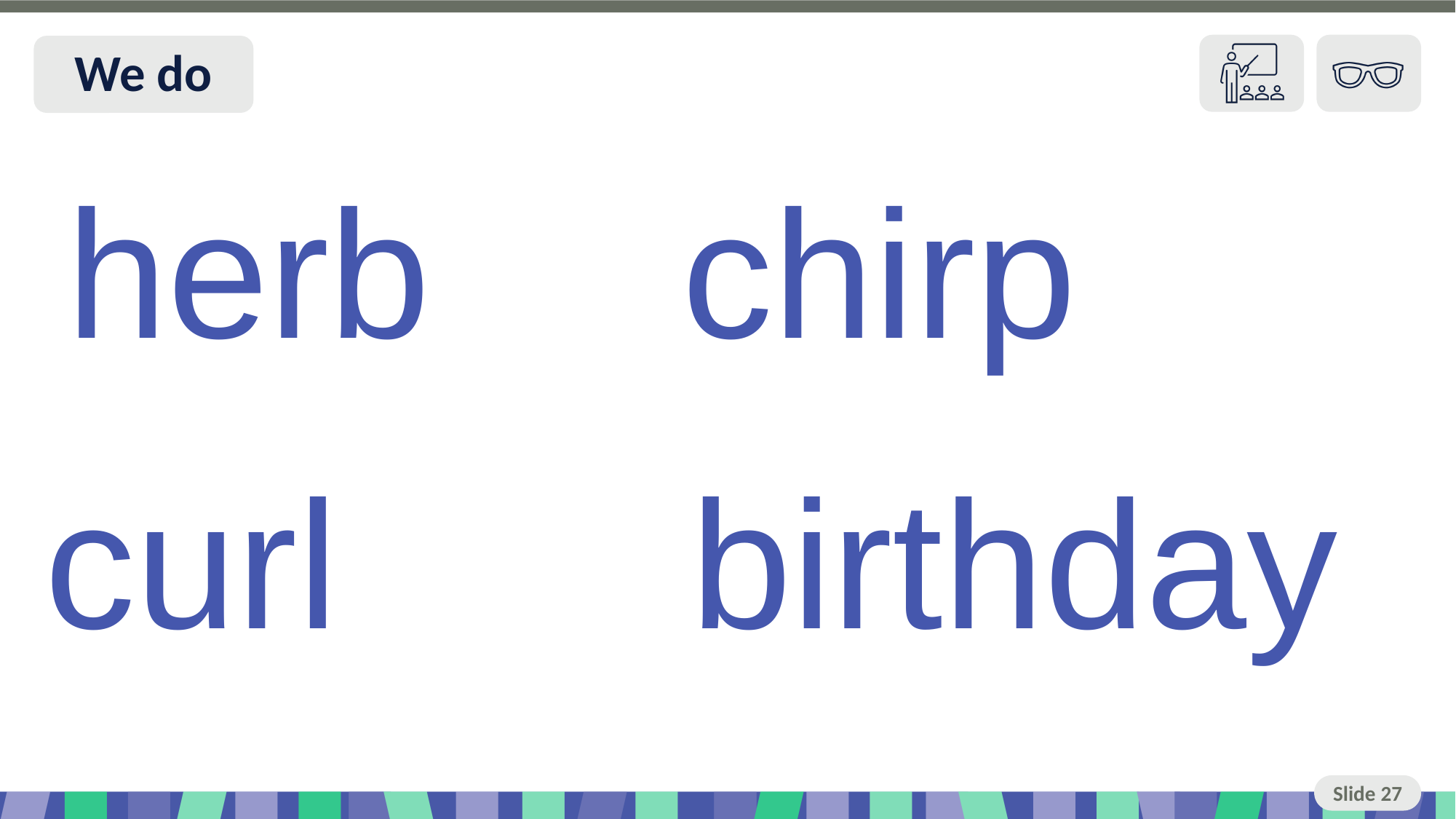

Slide 27 We do
herb     chirp
curl       birthday